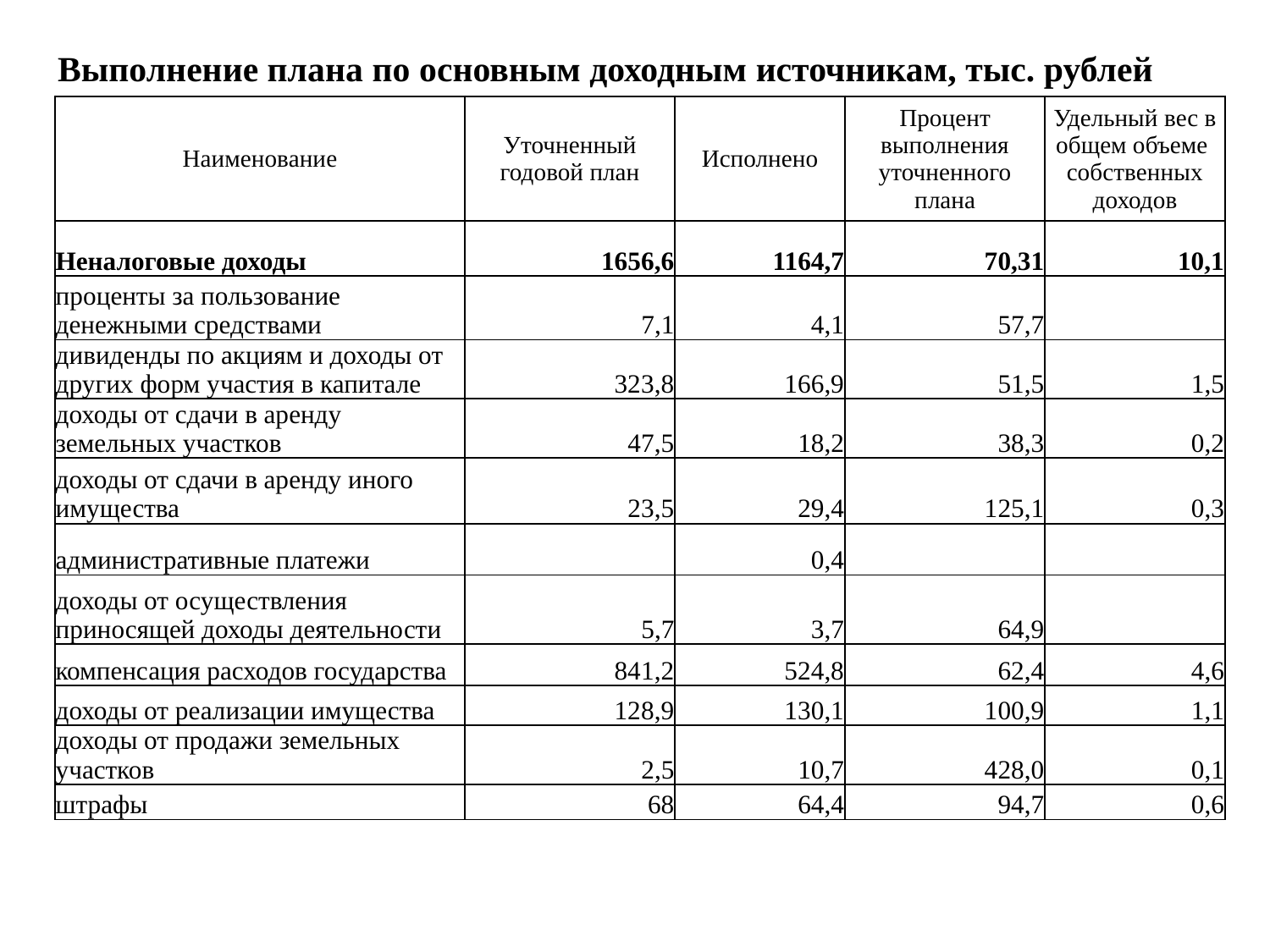

# Выполнение плана по основным доходным источникам, тыс. рублей
| Наименование | Уточненный годовой план | Исполнено | Процент выполнения уточненного плана | Удельный вес в общем объеме собственных доходов |
| --- | --- | --- | --- | --- |
| Неналоговые доходы | 1656,6 | 1164,7 | 70,31 | 10,1 |
| проценты за пользование денежными средствами | 7,1 | 4,1 | 57,7 |  |
| дивиденды по акциям и доходы от других форм участия в капитале | 323,8 | 166,9 | 51,5 | 1,5 |
| доходы от сдачи в аренду земельных участков | 47,5 | 18,2 | 38,3 | 0,2 |
| доходы от сдачи в аренду иного имущества | 23,5 | 29,4 | 125,1 | 0,3 |
| административные платежи |  | 0,4 |  |  |
| доходы от осуществления приносящей доходы деятельности | 5,7 | 3,7 | 64,9 |  |
| компенсация расходов государства | 841,2 | 524,8 | 62,4 | 4,6 |
| доходы от реализации имущества | 128,9 | 130,1 | 100,9 | 1,1 |
| доходы от продажи земельных участков | 2,5 | 10,7 | 428,0 | 0,1 |
| штрафы | 68 | 64,4 | 94,7 | 0,6 |